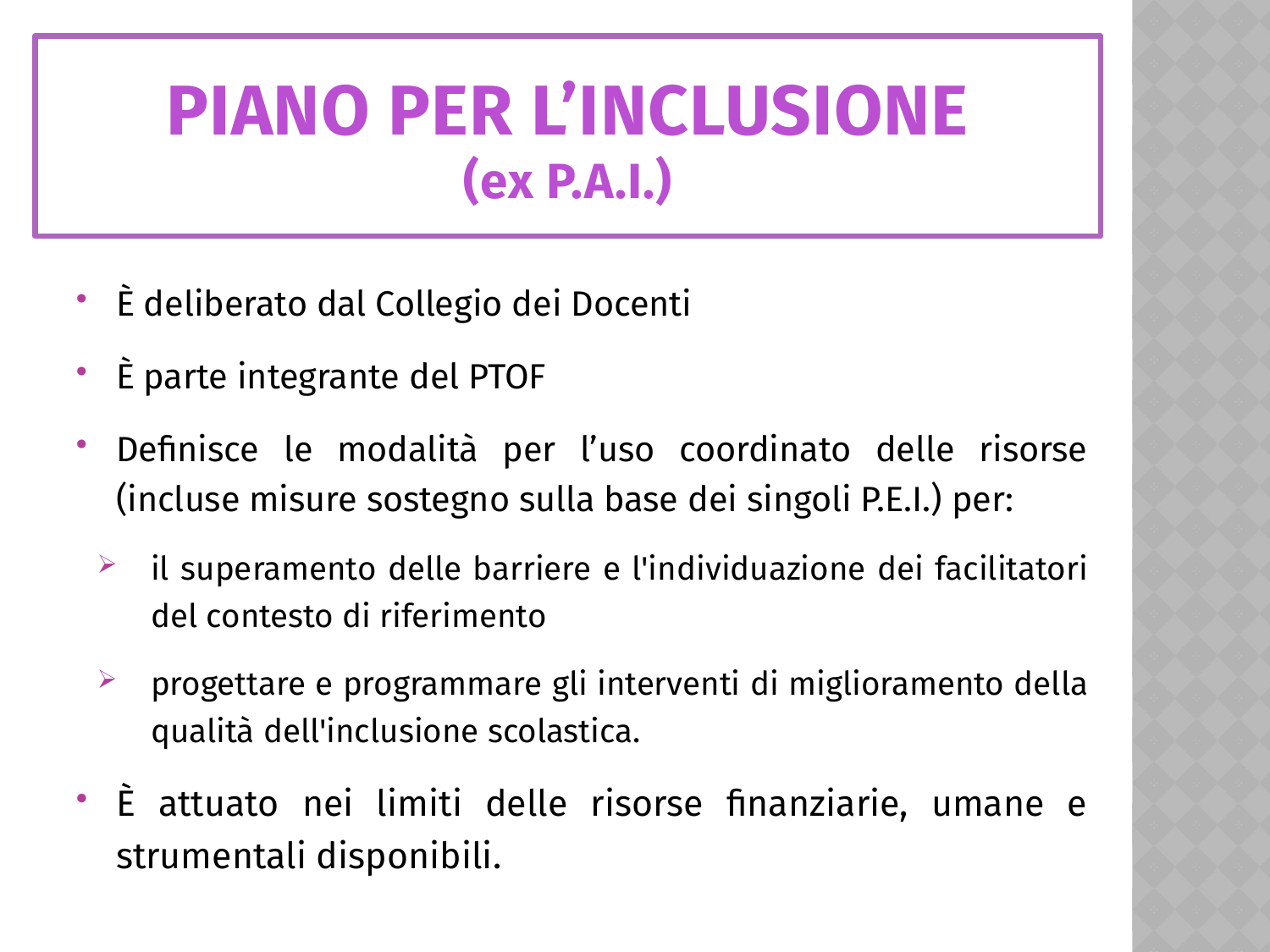

PIANO PER L’INCLUSIONE
(ex P.A.I.)
È deliberato dal Collegio dei Docenti
È parte integrante del PTOF
Definisce le modalità per l’uso coordinato delle risorse (incluse misure sostegno sulla base dei singoli P.E.I.) per:
il superamento delle barriere e l'individuazione dei facilitatori del contesto di riferimento
progettare e programmare gli interventi di miglioramento della qualità dell'inclusione scolastica.
È attuato nei limiti delle risorse finanziarie, umane e strumentali disponibili.